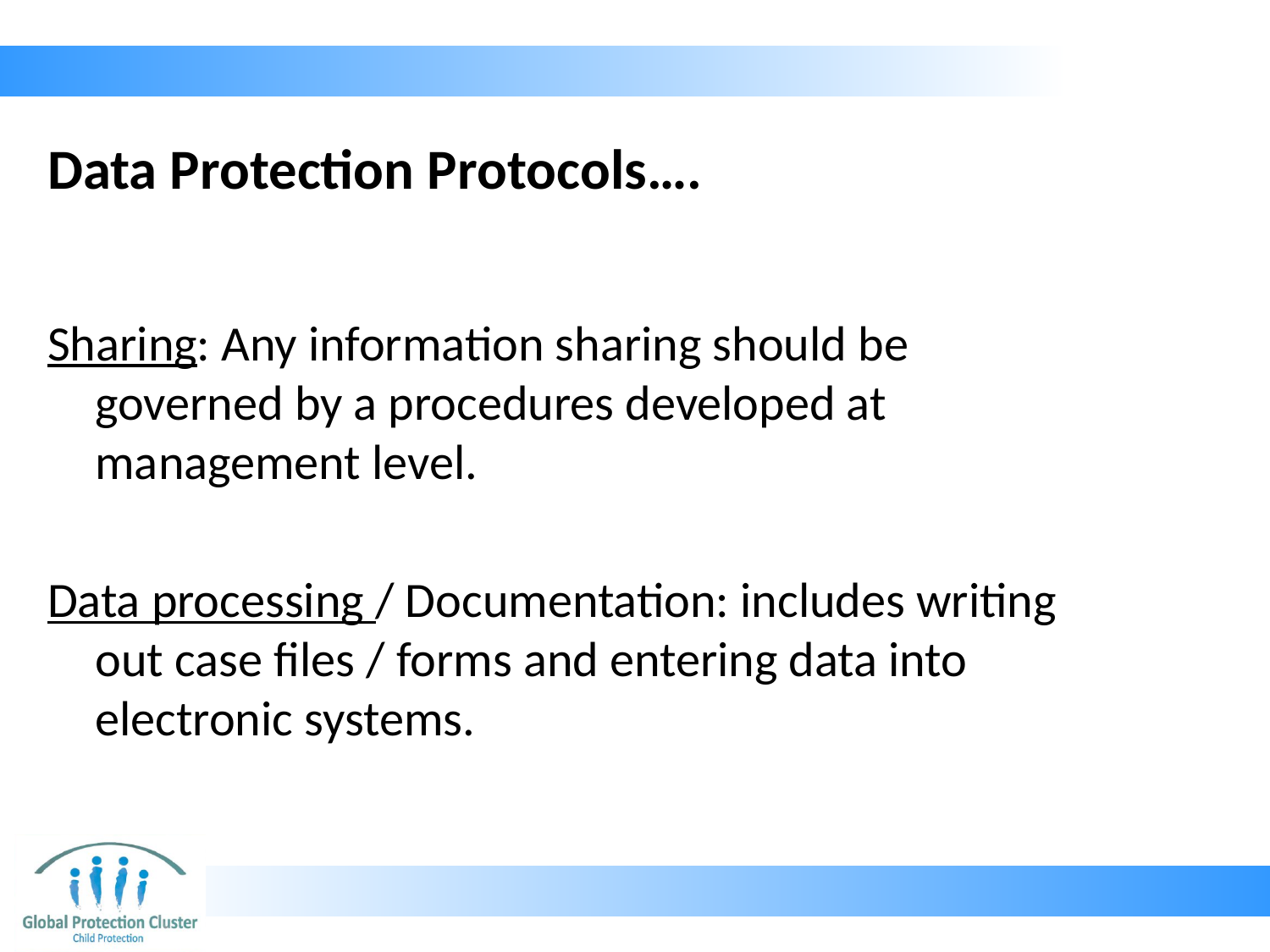

# Data Protection Protocols….

Sharing: Any information sharing should be governed by a procedures developed at management level.

Data processing / Documentation: includes writing out case files / forms and entering data into electronic systems.